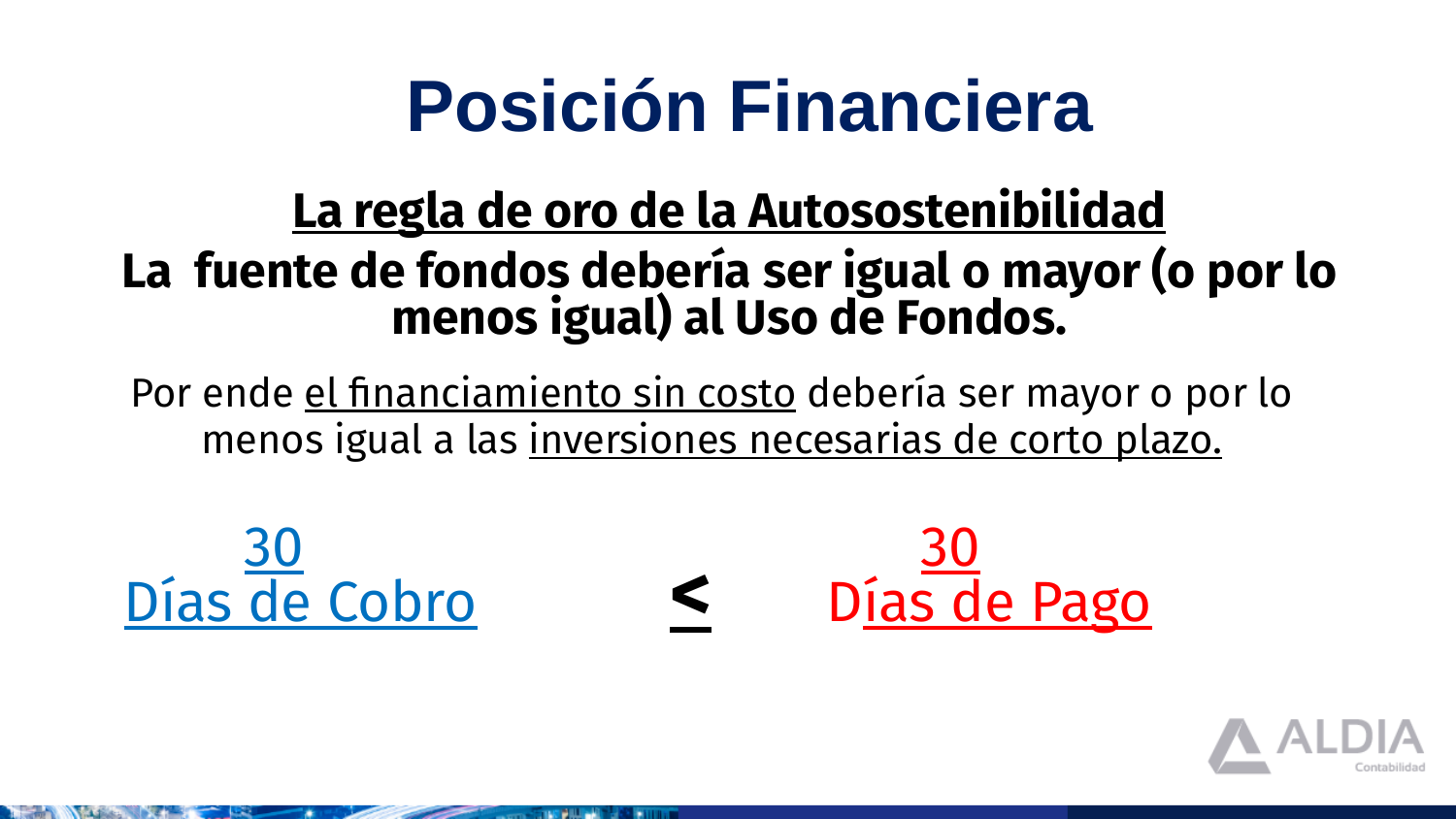

# Posición Financiera
La regla de oro de la Autosostenibilidad
La  fuente de fondos debería ser igual o mayor (o por lo menos igual) al Uso de Fondos.
Por ende el financiamiento sin costo debería ser mayor o por lo menos igual a las inversiones necesarias de corto plazo.
        30                                         30
Días de Cobro                  <      Días de Pago